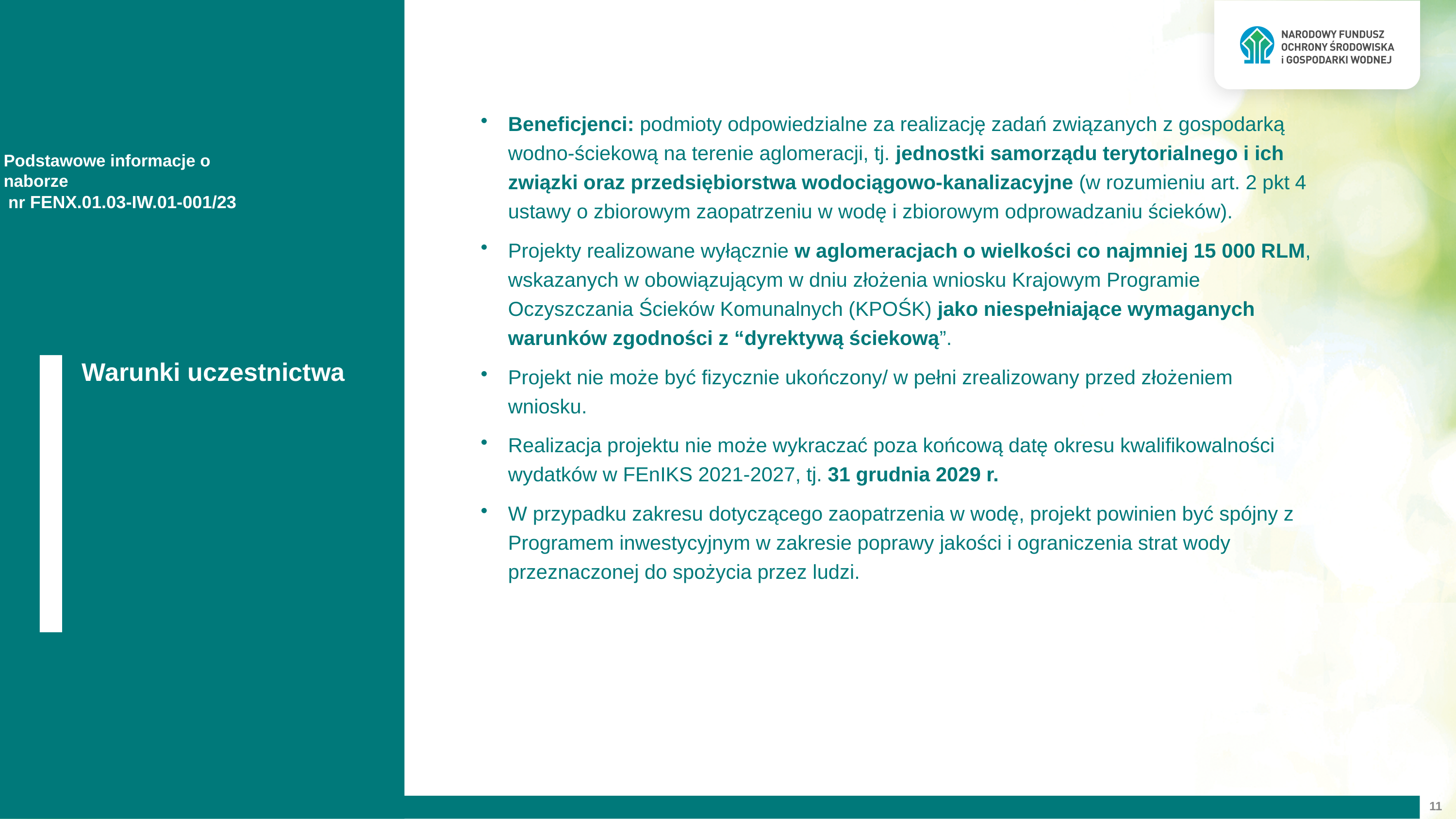

Beneficjenci: podmioty odpowiedzialne za realizację zadań związanych z gospodarką wodno-ściekową na terenie aglomeracji, tj. jednostki samorządu terytorialnego i ich związki oraz przedsiębiorstwa wodociągowo‐kanalizacyjne (w rozumieniu art. 2 pkt 4 ustawy o zbiorowym zaopatrzeniu w wodę i zbiorowym odprowadzaniu ścieków).
Projekty realizowane wyłącznie w aglomeracjach o wielkości co najmniej 15 000 RLM, wskazanych w obowiązującym w dniu złożenia wniosku Krajowym Programie Oczyszczania Ścieków Komunalnych (KPOŚK) jako niespełniające wymaganych warunków zgodności z “dyrektywą ściekową”.
Projekt nie może być fizycznie ukończony/ w pełni zrealizowany przed złożeniem wniosku.
Realizacja projektu nie może wykraczać poza końcową datę okresu kwalifikowalności wydatków w FEnIKS 2021-2027, tj. 31 grudnia 2029 r.
W przypadku zakresu dotyczącego zaopatrzenia w wodę, projekt powinien być spójny z Programem inwestycyjnym w zakresie poprawy jakości i ograniczenia strat wody przeznaczonej do spożycia przez ludzi.

Podstawowe informacje o naborze
 nr FENX.01.03-IW.01-001/23
Warunki uczestnictwa

11